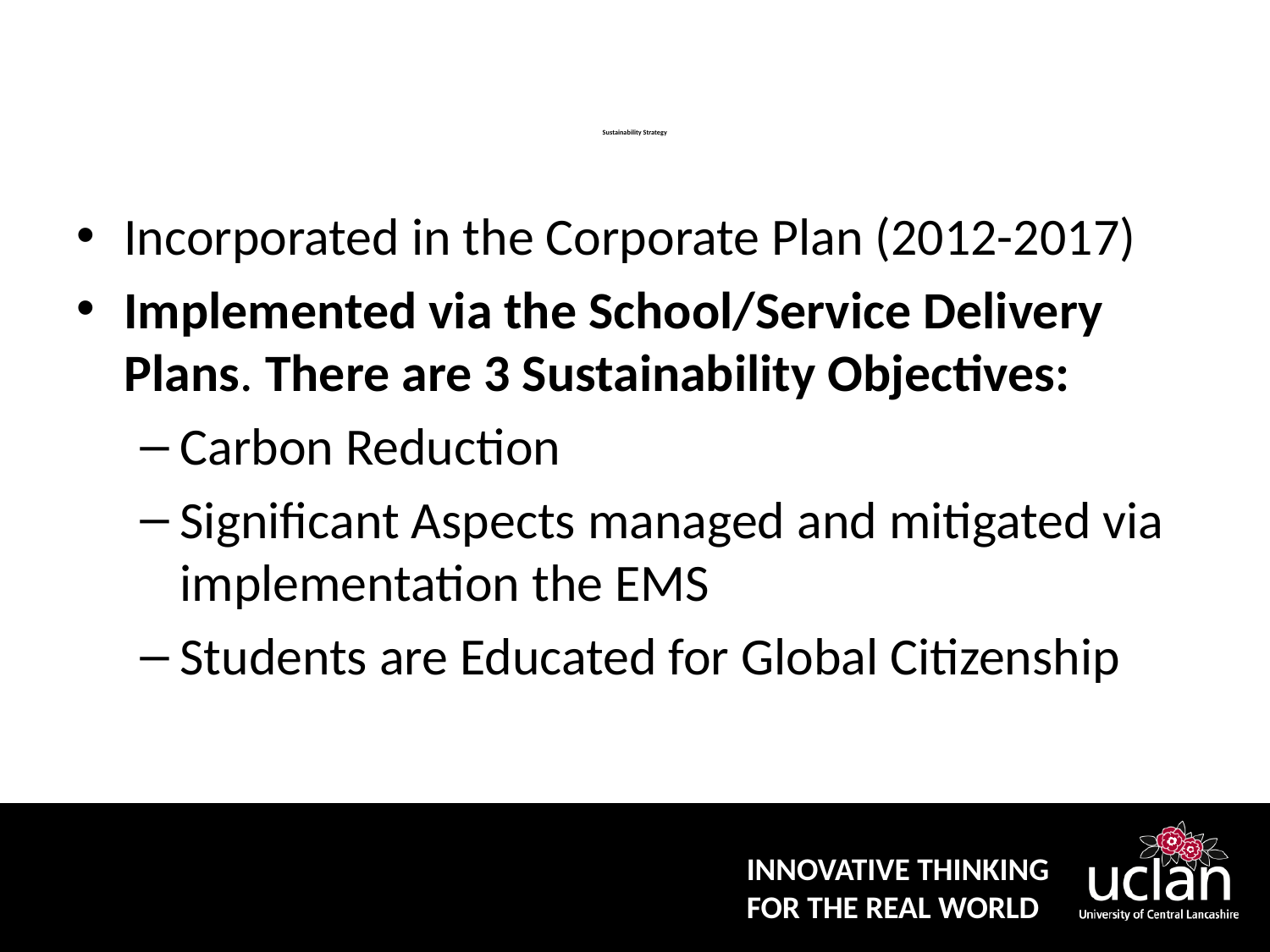

# Sustainability Strategy
Incorporated in the Corporate Plan (2012-2017)
Implemented via the School/Service Delivery Plans. There are 3 Sustainability Objectives:
Carbon Reduction
Significant Aspects managed and mitigated via implementation the EMS
Students are Educated for Global Citizenship